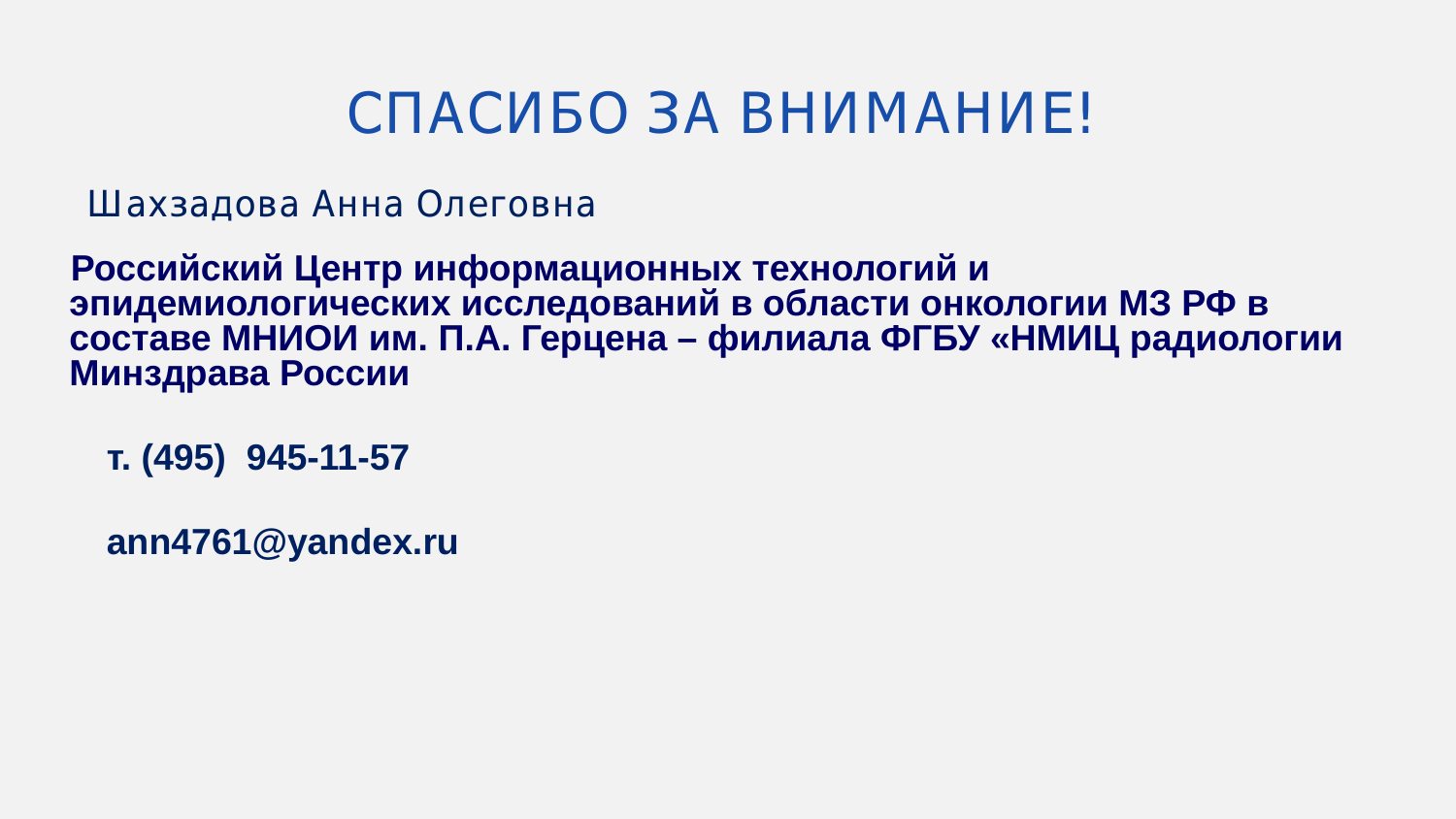

СПАСИБО ЗА ВНИМАНИЕ!
Шахзадова Анна Олеговна
       Российский Центр информационных технологий и эпидемиологических исследований в области онкологии МЗ РФ в составе МНИОИ им. П.А. Герцена – филиала ФГБУ «НМИЦ радиологии Минздрава России

         т. (495)  945-11-57

         ann4761@yandex.ru